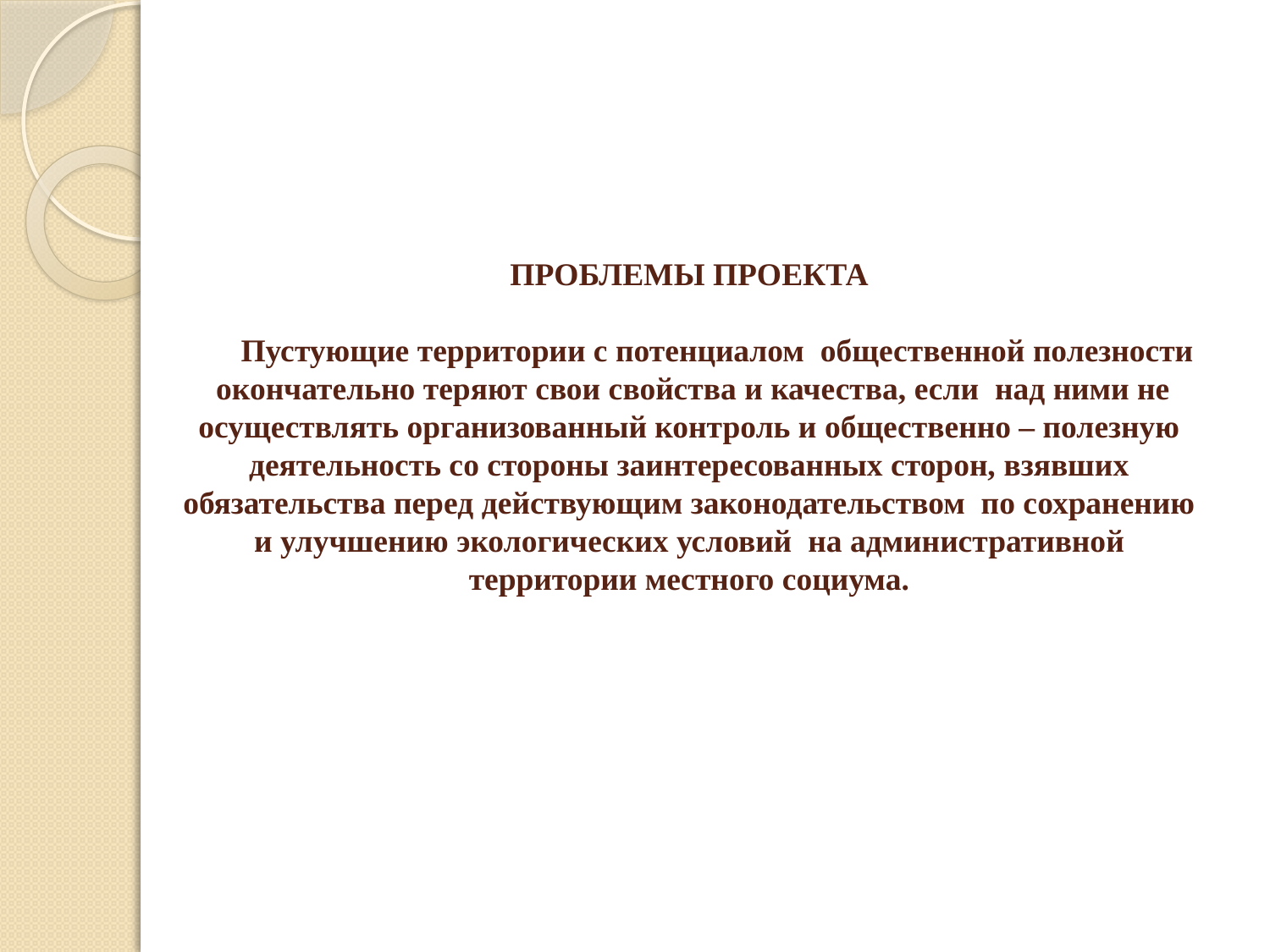

# ПРОБЛЕМЫ ПРОЕКТА   Пустующие территории с потенциалом  общественной полезности  окончательно теряют свои свойства и качества, если  над ними не осуществлять организованный контроль и общественно – полезную деятельность со стороны заинтересованных сторон, взявших обязательства перед действующим законодательством  по сохранению и улучшению экологических условий  на административной территории местного социума.